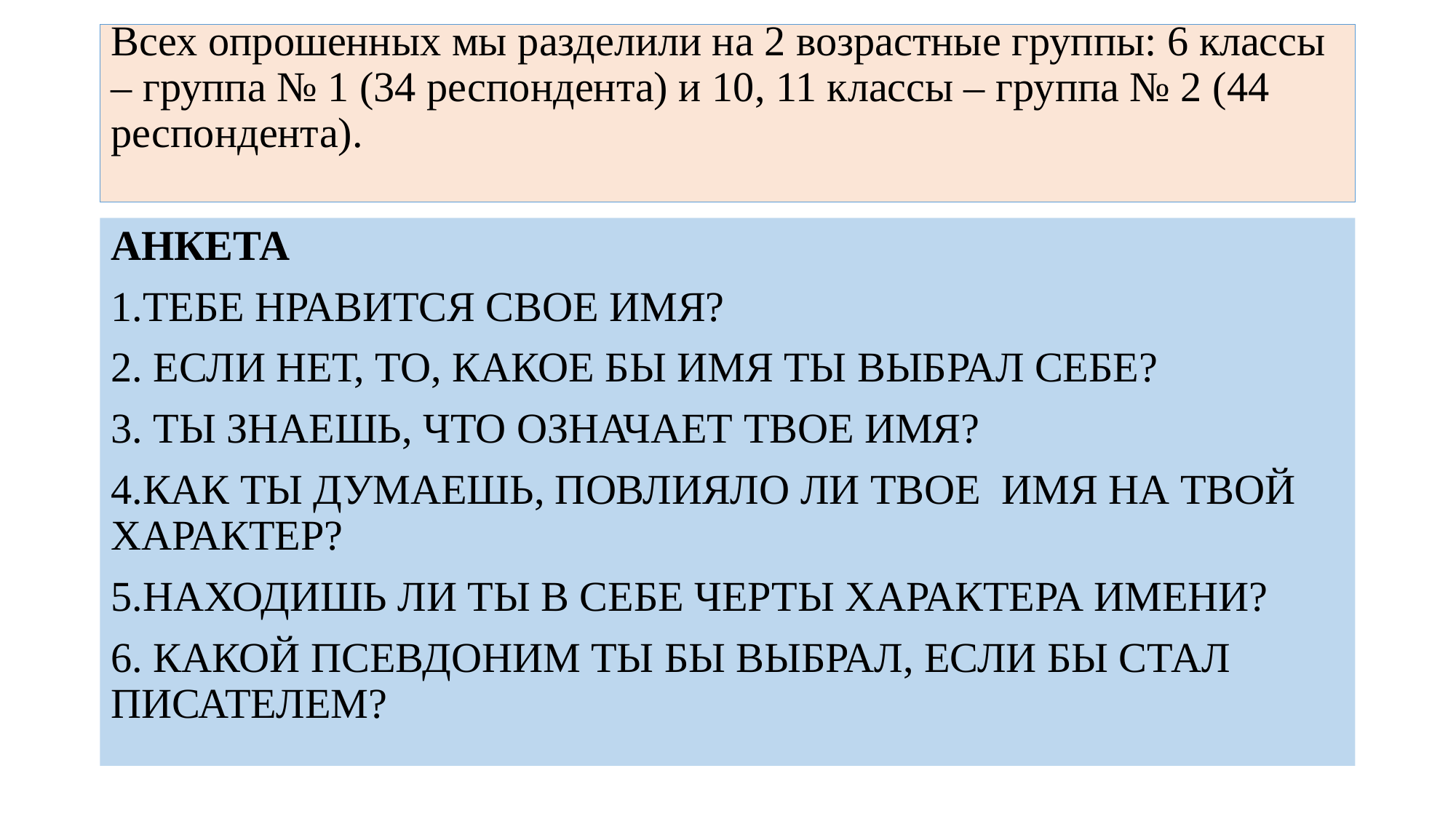

# Всех опрошенных мы разделили на 2 возрастные группы: 6 классы – группа № 1 (34 респондента) и 10, 11 классы – группа № 2 (44 респондента).
АНКЕТА
1.ТЕБЕ НРАВИТСЯ СВОЕ ИМЯ?
2. ЕСЛИ НЕТ, ТО, КАКОЕ БЫ ИМЯ ТЫ ВЫБРАЛ СЕБЕ?
3. ТЫ ЗНАЕШЬ, ЧТО ОЗНАЧАЕТ ТВОЕ ИМЯ?
4.КАК ТЫ ДУМАЕШЬ, ПОВЛИЯЛО ЛИ ТВОЕ  ИМЯ НА ТВОЙ ХАРАКТЕР?
5.НАХОДИШЬ ЛИ ТЫ В СЕБЕ ЧЕРТЫ ХАРАКТЕРА ИМЕНИ?
6. КАКОЙ ПСЕВДОНИМ ТЫ БЫ ВЫБРАЛ, ЕСЛИ БЫ СТАЛ ПИСАТЕЛЕМ?